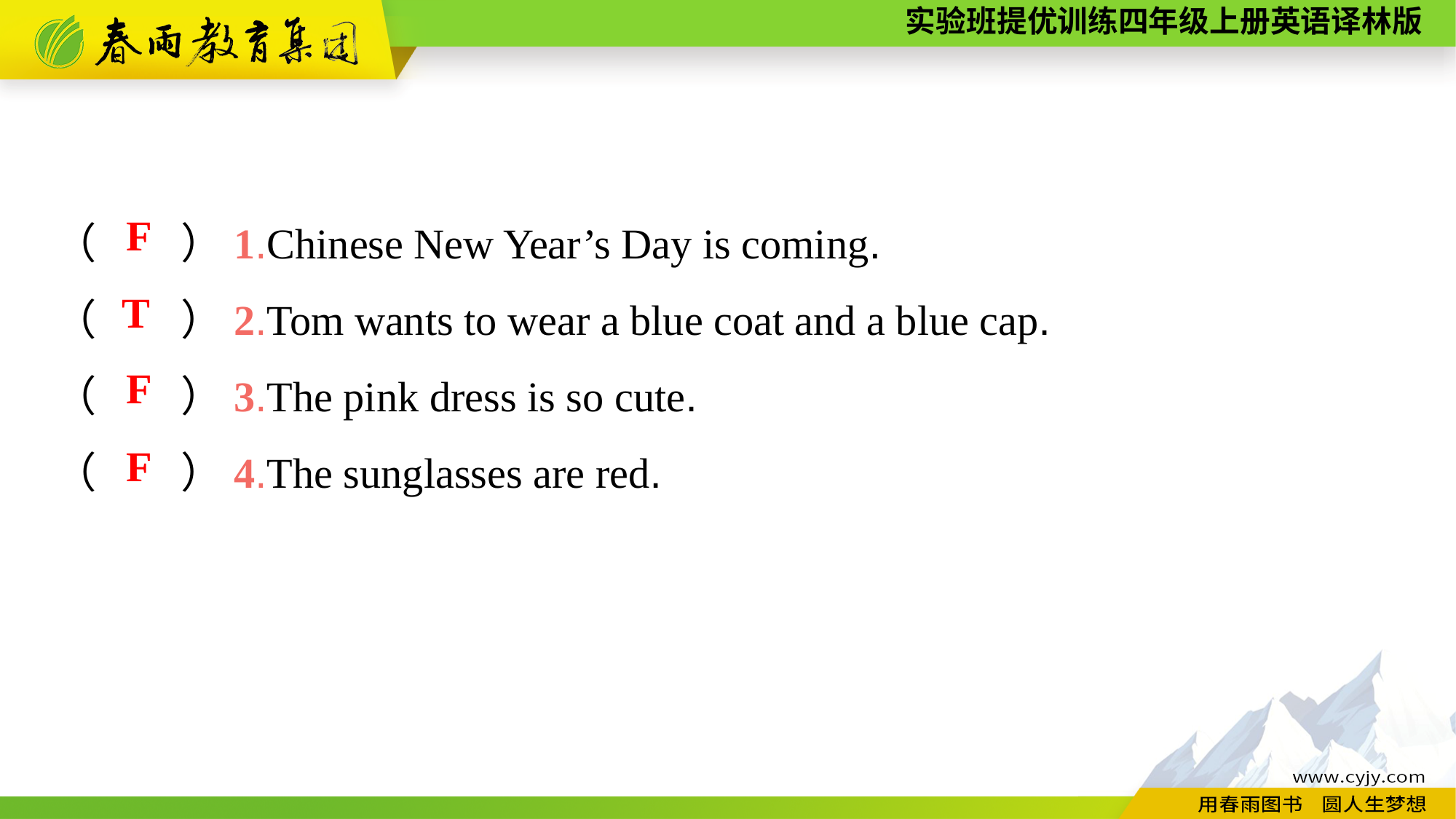

（　　）1.Chinese New Year’s Day is coming.
（　　）2.Tom wants to wear a blue coat and a blue cap.
（　　）3.The pink dress is so cute.
（　　）4.The sunglasses are red.
F
T
F
F